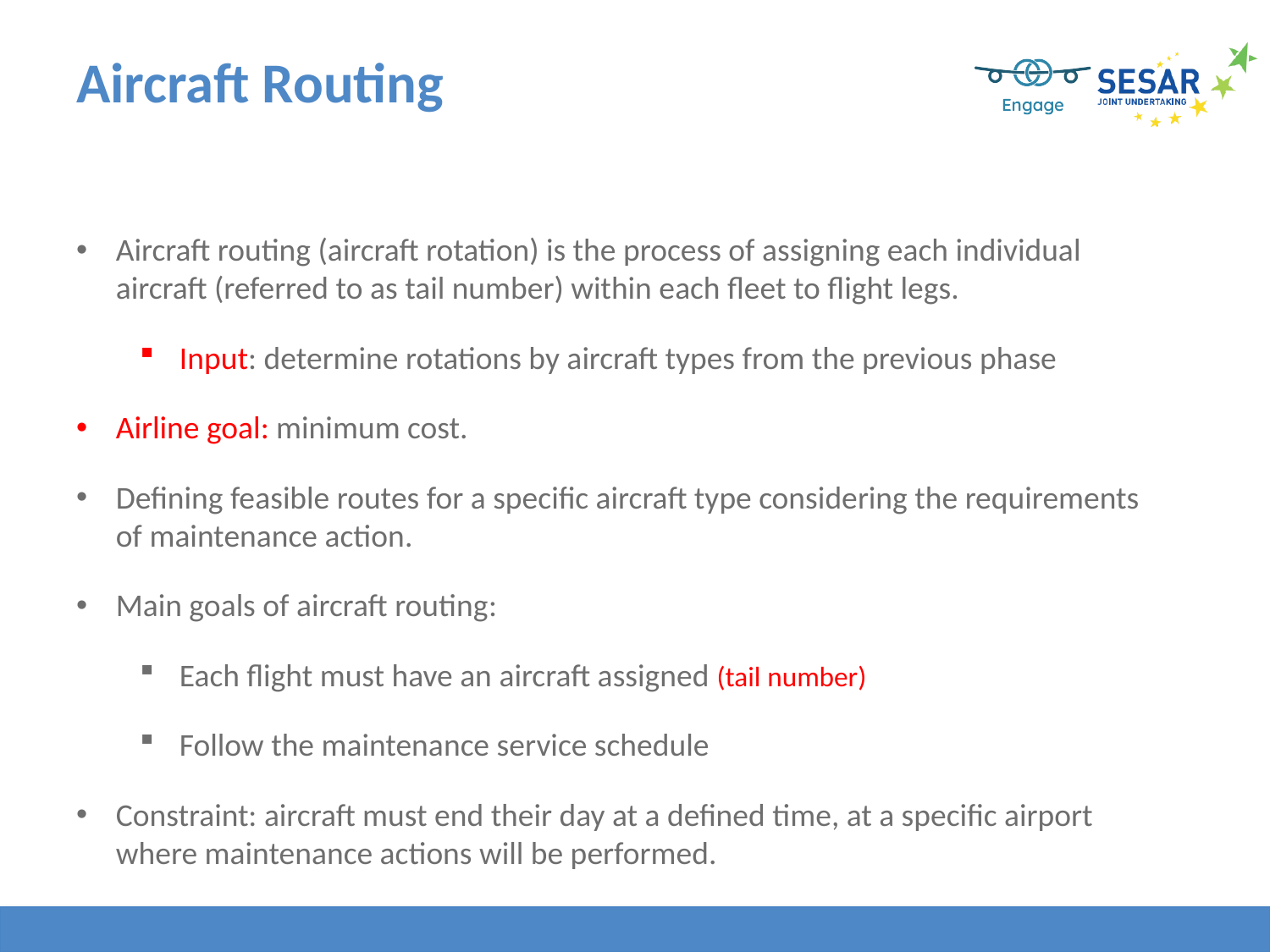

# Aircraft Routing
Aircraft routing (aircraft rotation) is the process of assigning each individual aircraft (referred to as tail number) within each fleet to flight legs.
Input: determine rotations by aircraft types from the previous phase
Airline goal: minimum cost.
Defining feasible routes for a specific aircraft type considering the requirements of maintenance action.
Main goals of aircraft routing:
Each flight must have an aircraft assigned (tail number)
Follow the maintenance service schedule
Constraint: aircraft must end their day at a defined time, at a specific airport where maintenance actions will be performed.